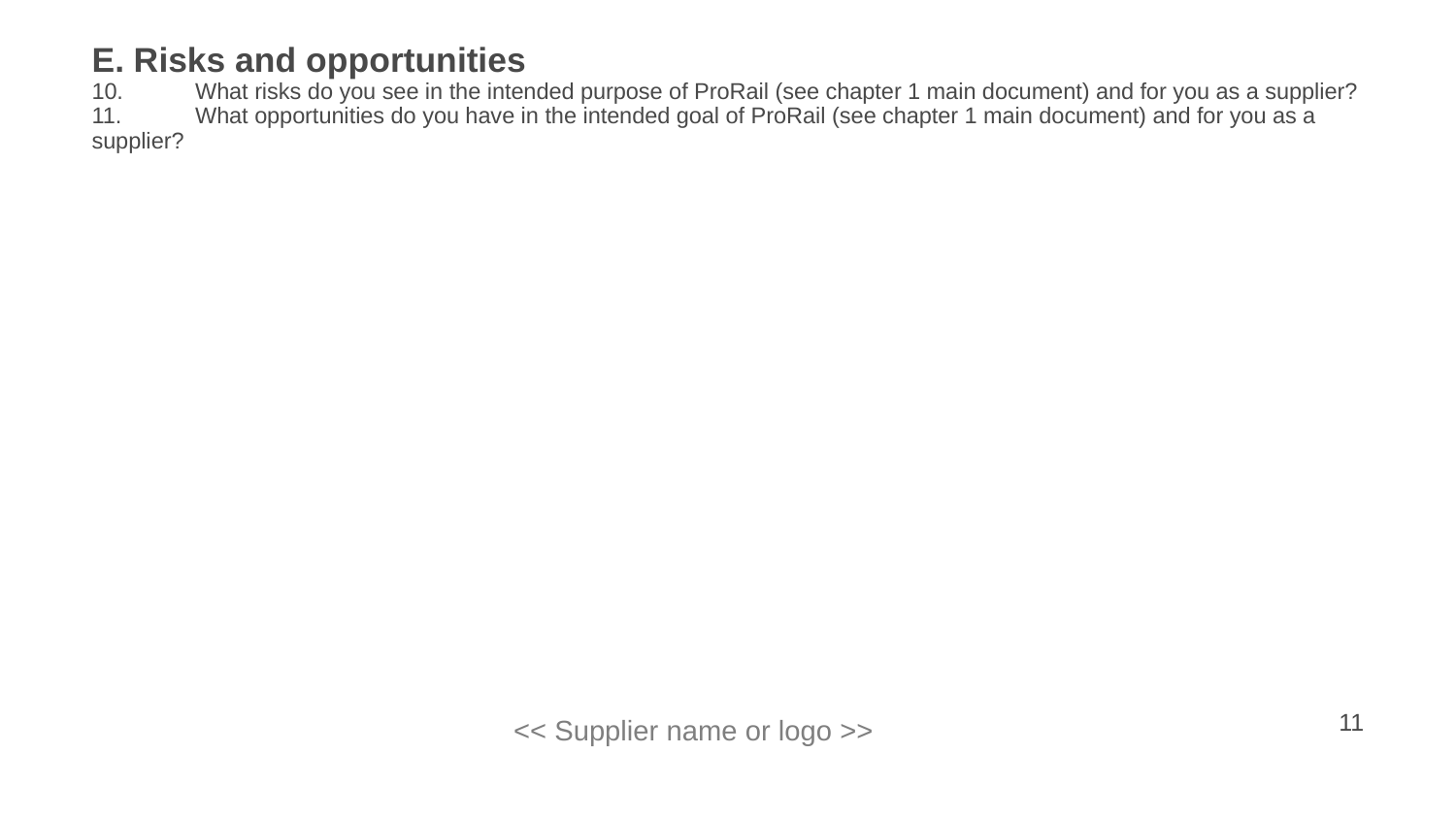

# E. Risks and opportunities 10.	What risks do you see in the intended purpose of ProRail (see chapter 1 main document) and for you as a supplier? 11.	What opportunities do you have in the intended goal of ProRail (see chapter 1 main document) and for you as a supplier?
<< Supplier name or logo >>